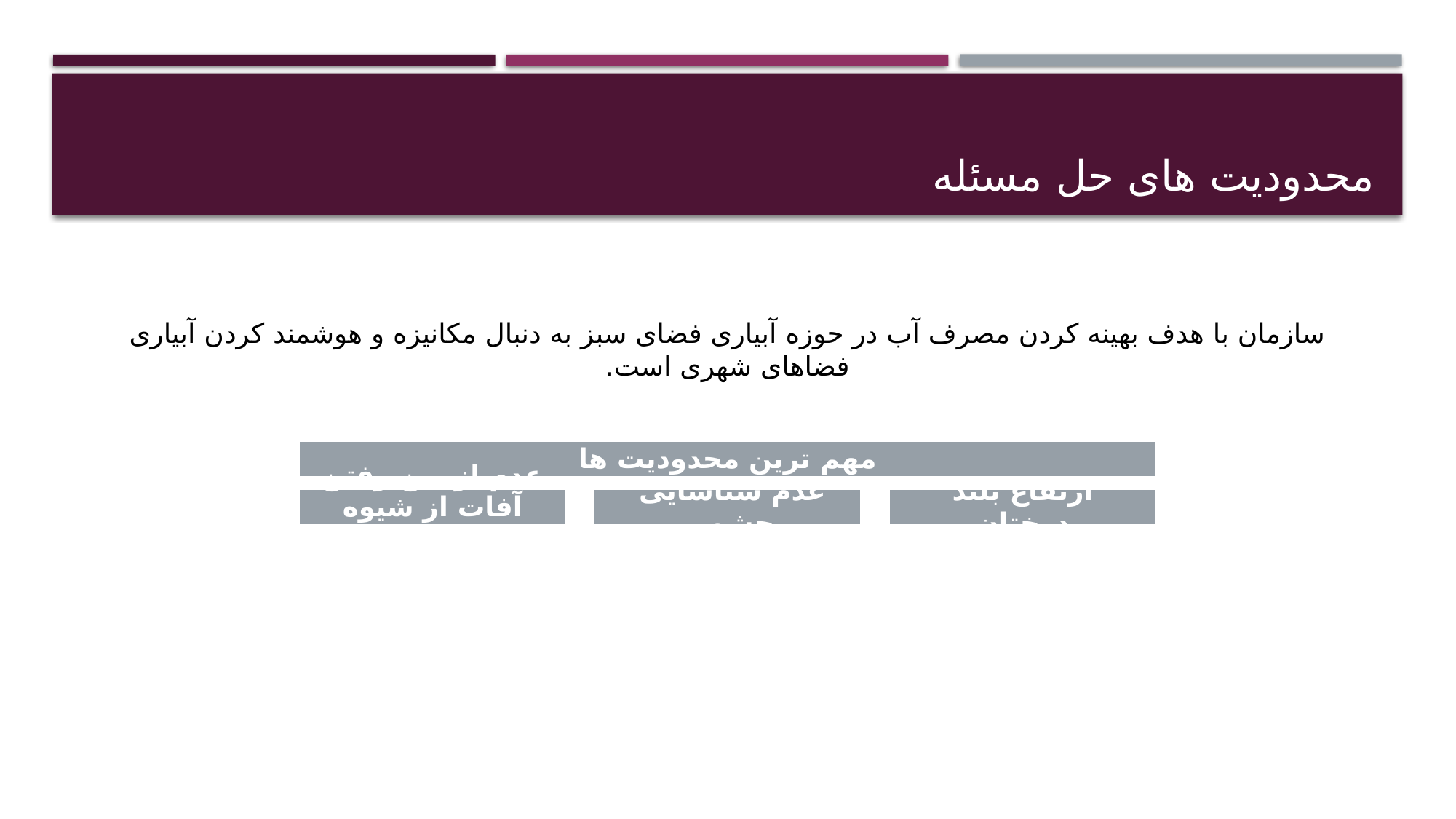

# محدودیت های حل مسئله
سازمان با هدف بهینه کردن مصرف آب در حوزه آبیاری فضای سبز به دنبال مکانیزه و هوشمند کردن آبیاری فضاهای شهری است.
مهم ترین محدودیت ها
عدم از بین رفتن آفات از شیوه شیمیایی
عدم شناسایی  چشمی
ارتفاع بلند درختان